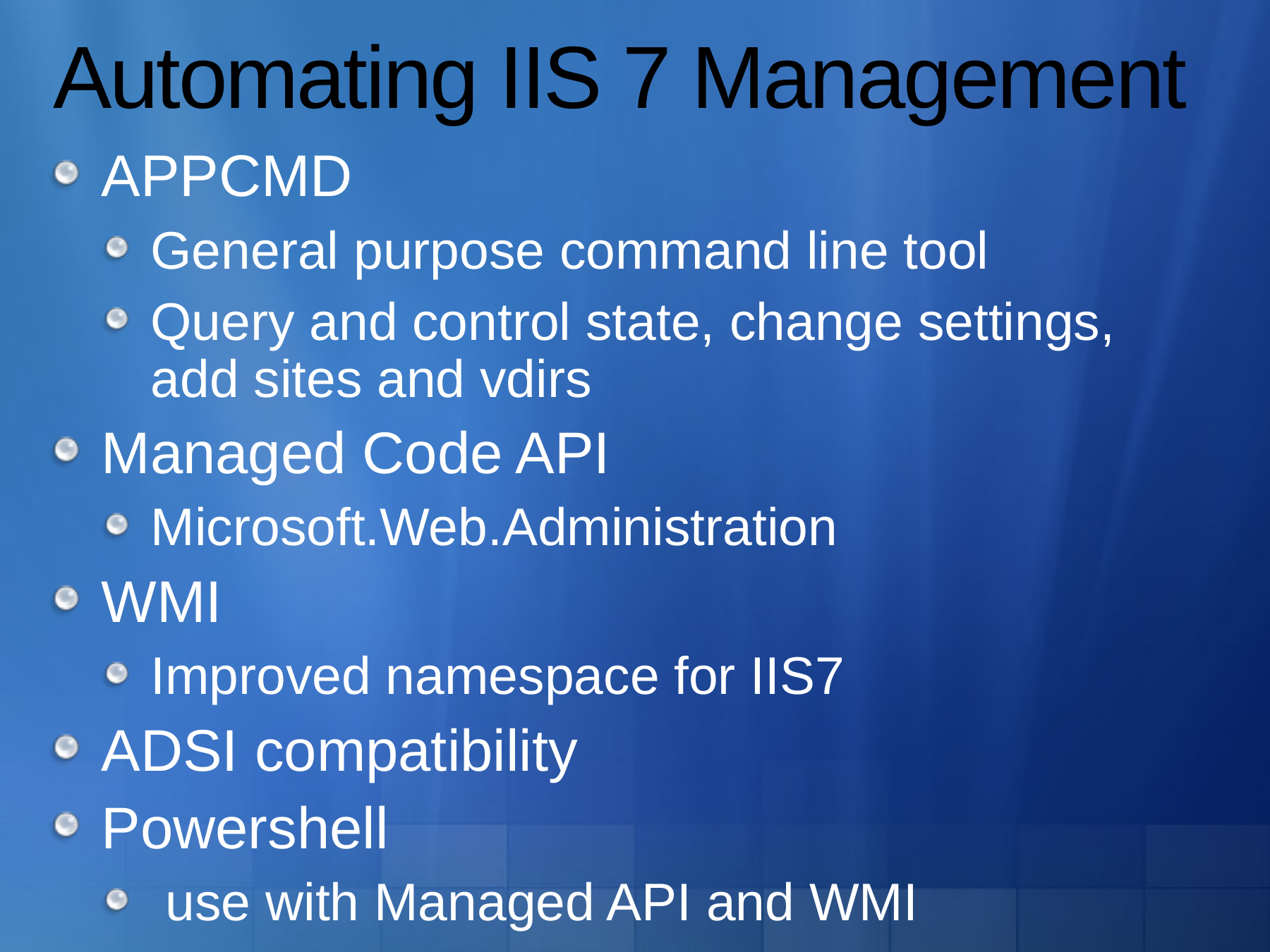

# Automating IIS 7 Management
APPCMD
General purpose command line tool
Query and control state, change settings, add sites and vdirs
Managed Code API
Microsoft.Web.Administration
WMI
Improved namespace for IIS7
ADSI compatibility
Powershell
 use with Managed API and WMI